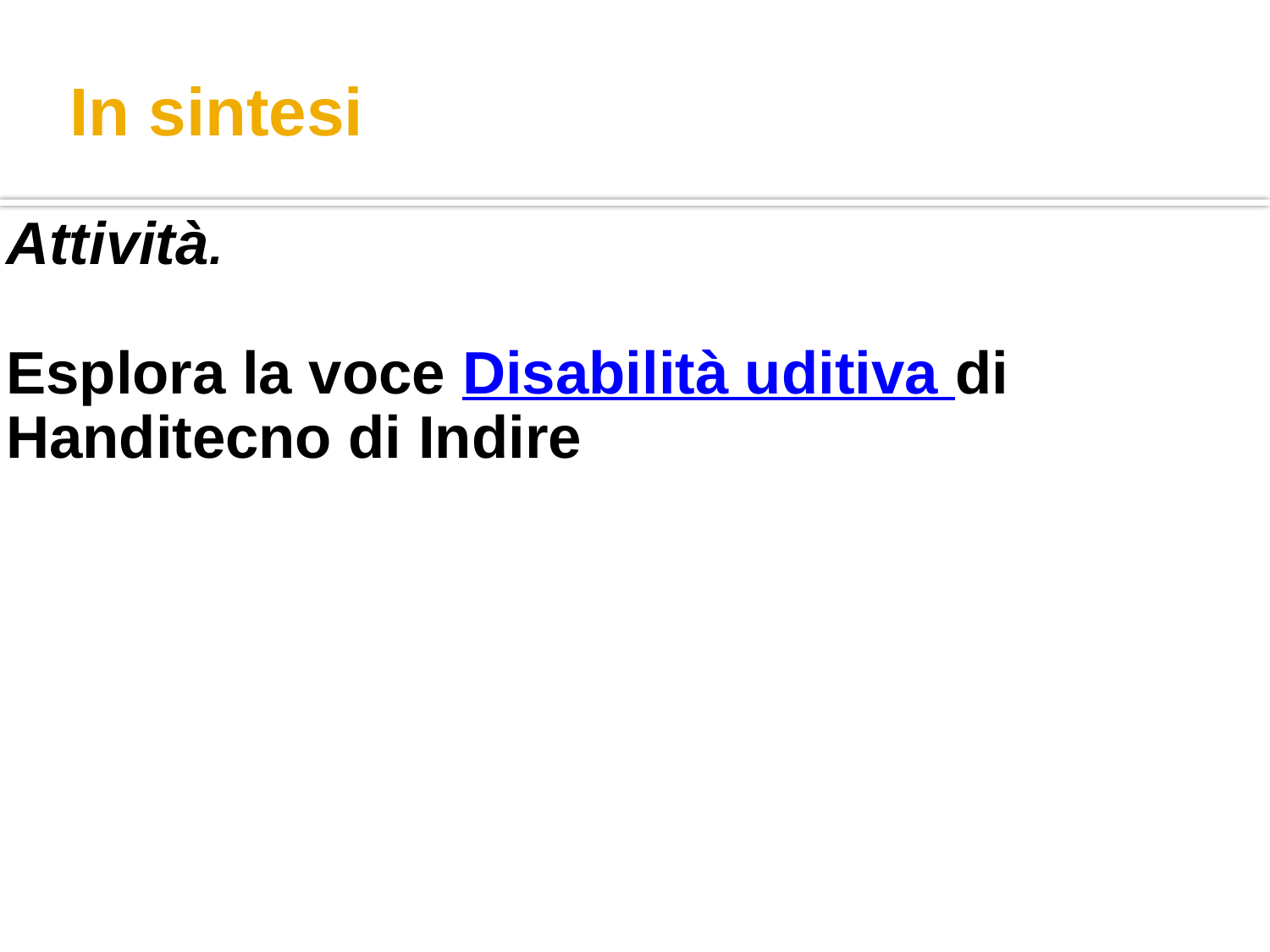

# In sintesi
Attività.

Esplora la voce Disabilità uditiva di Handitecno di Indire